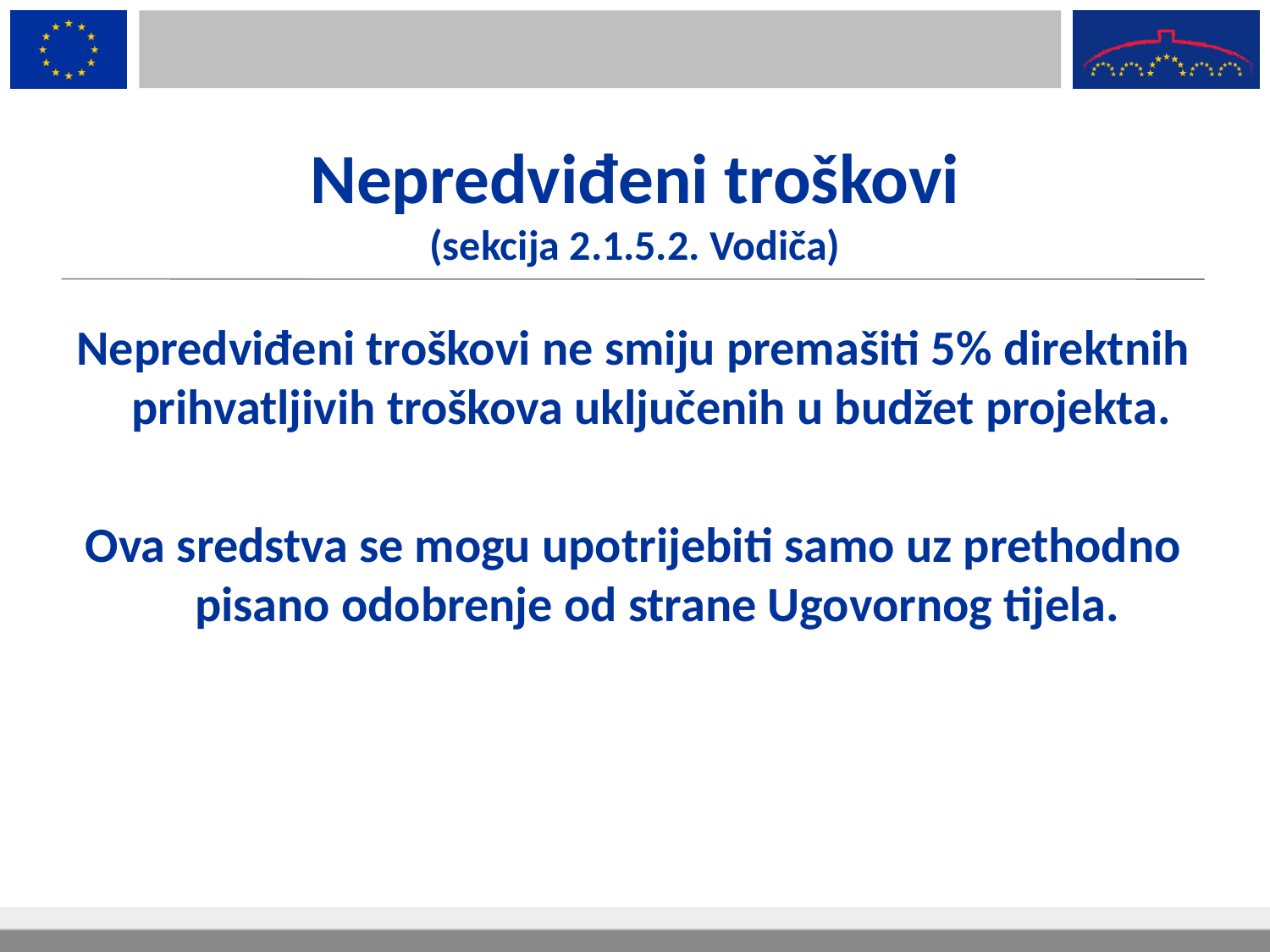

# Nepredviđeni troškovi (sekcija 2.1.5.2. Vodiča)
Nepredviđeni troškovi ne smiju premašiti 5% direktnih prihvatljivih troškova uključenih u budžet projekta.

Ova sredstva se mogu upotrijebiti samo uz prethodno pisano odobrenje od strane Ugovornog tijela.